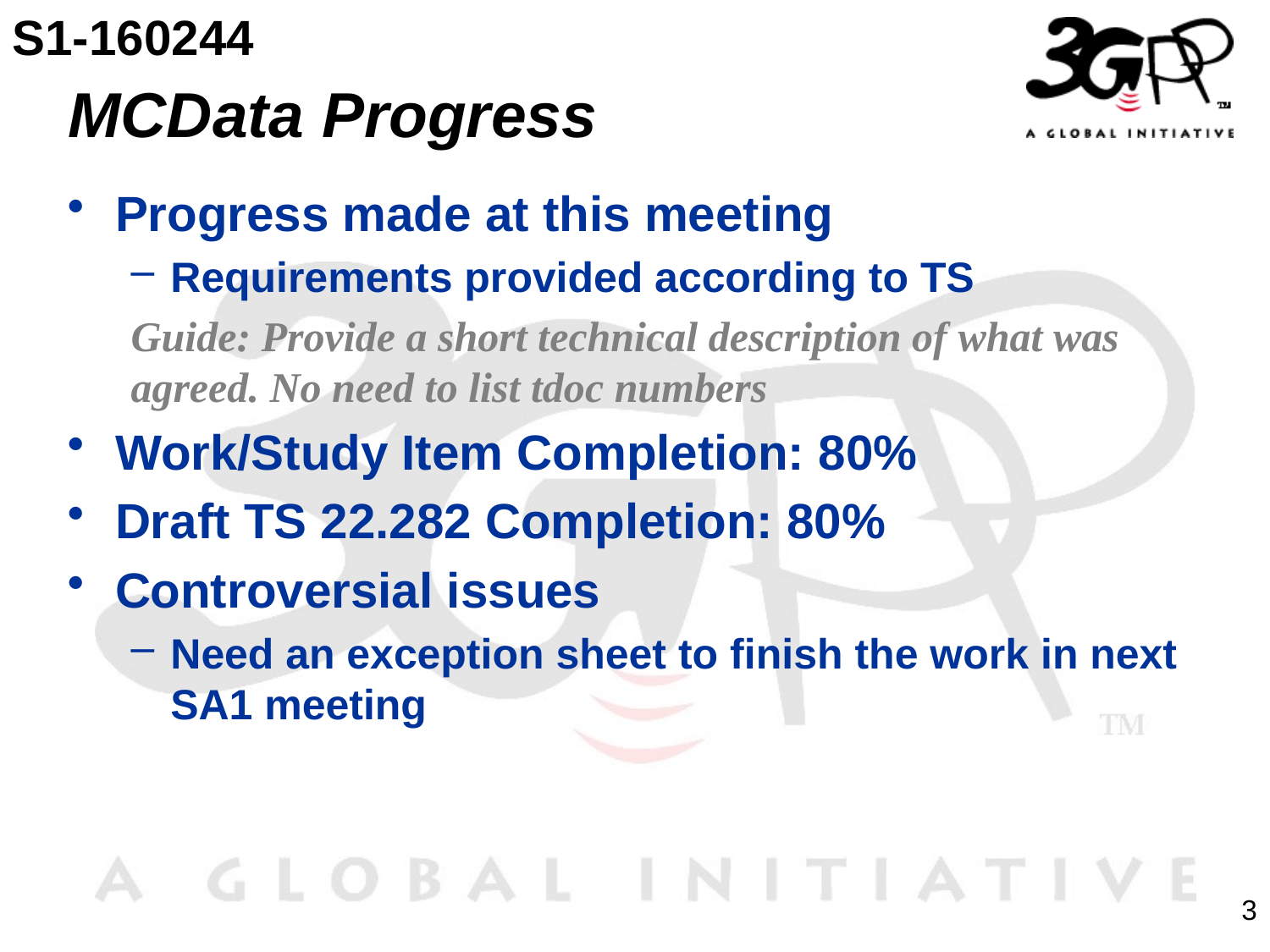

S1-160244
# MCData Progress
Progress made at this meeting
Requirements provided according to TS
Guide: Provide a short technical description of what was agreed. No need to list tdoc numbers
Work/Study Item Completion: 80%
Draft TS 22.282 Completion: 80%
Controversial issues
Need an exception sheet to finish the work in next SA1 meeting
3